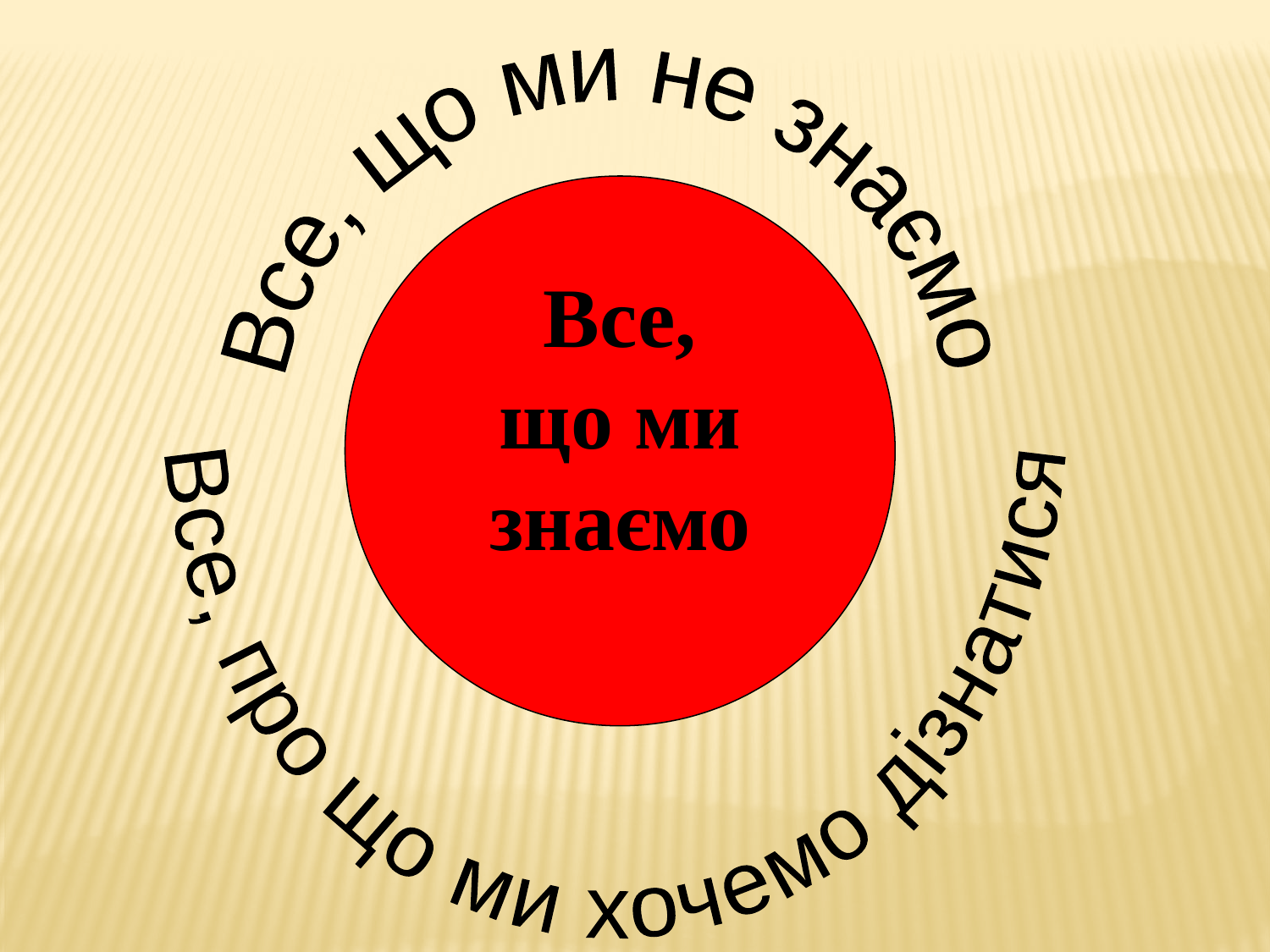

Все, про що ми хочемо дізнатися
Все, що ми не знаємо

Все,
що ми знаємо